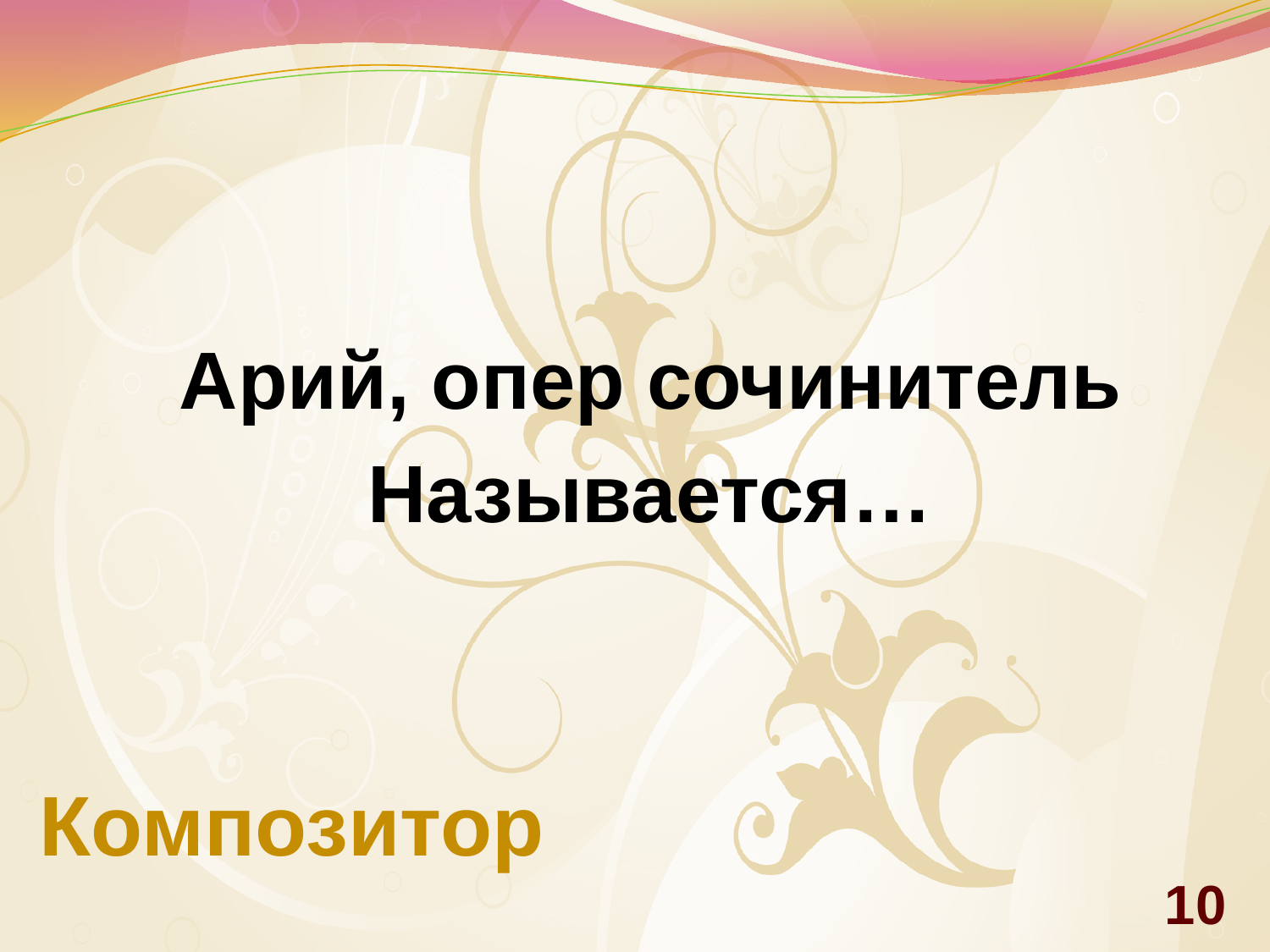

Арий, опер сочинитель
Называется…
# Композитор
10